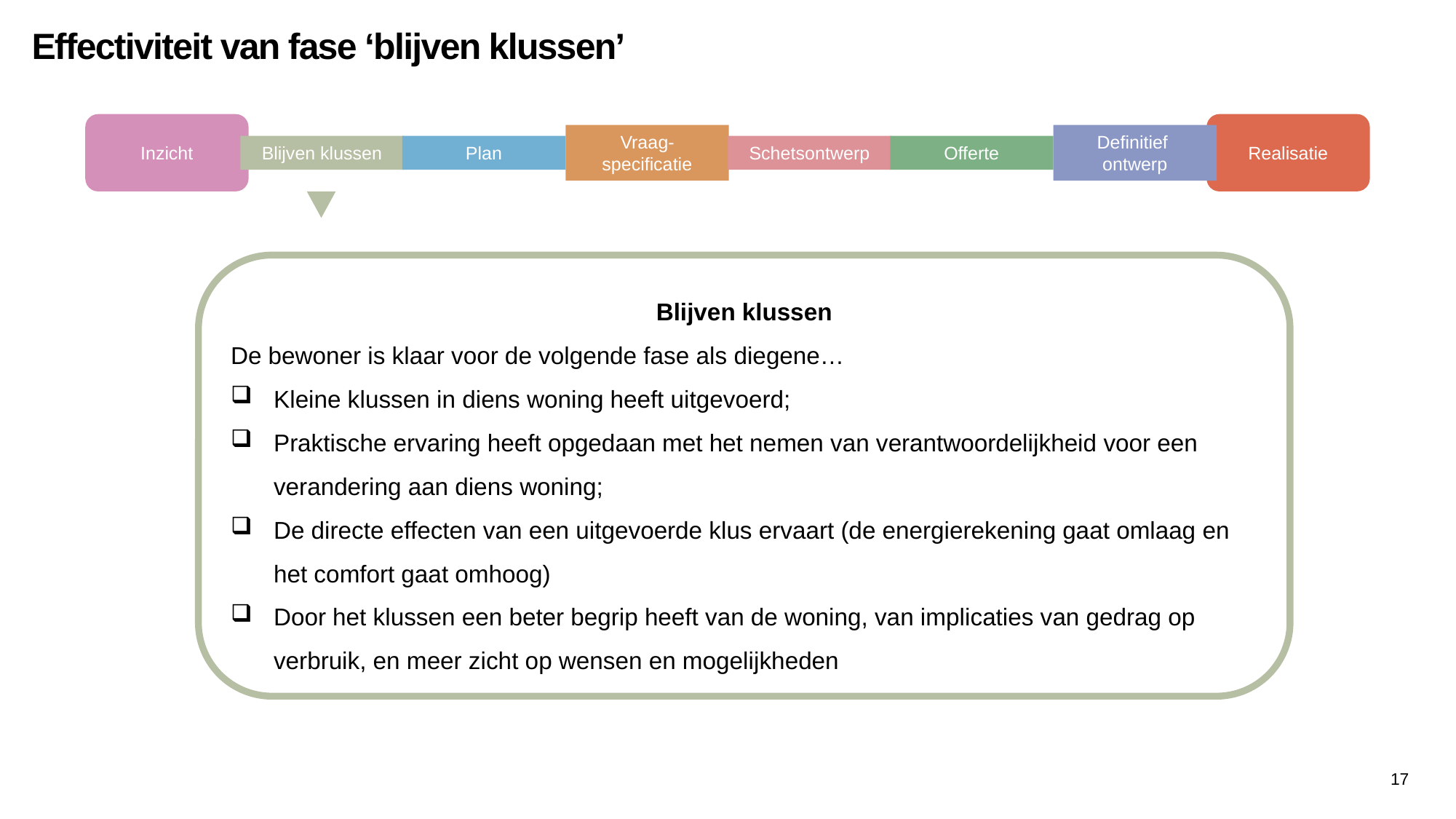

Effectiviteit van fase ‘blijven klussen’
Inzicht
Blijven klussen
Plan
Vraag-
specificatie
Schetsontwerp
Offerte
Definitief
ontwerp
Realisatie

Blijven klussen
De bewoner is klaar voor de volgende fase als diegene…
Kleine klussen in diens woning heeft uitgevoerd;
Praktische ervaring heeft opgedaan met het nemen van verantwoordelijkheid voor een verandering aan diens woning;
De directe effecten van een uitgevoerde klus ervaart (de energierekening gaat omlaag en het comfort gaat omhoog)
Door het klussen een beter begrip heeft van de woning, van implicaties van gedrag op verbruik, en meer zicht op wensen en mogelijkheden
17